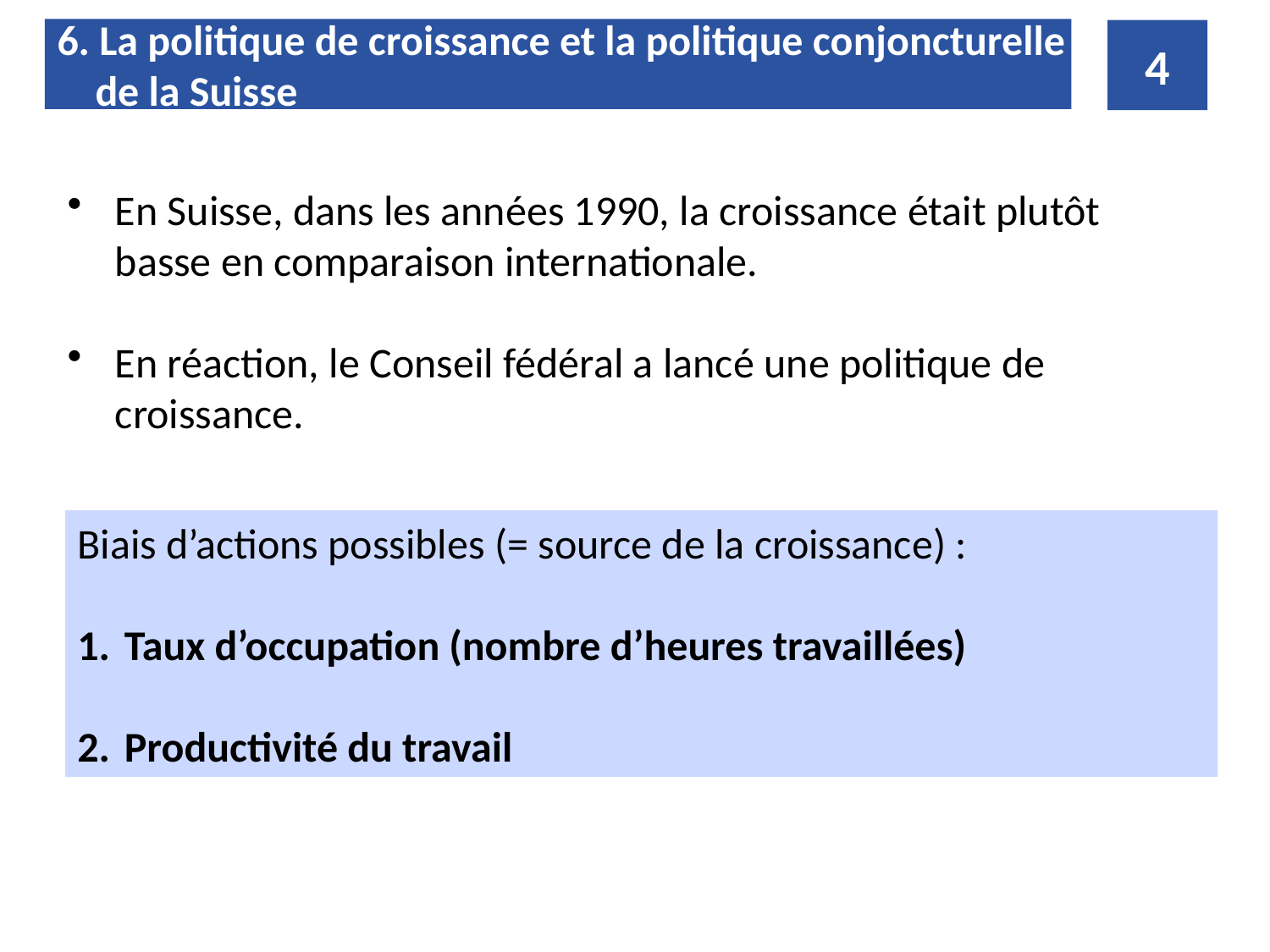

6. La politique de croissance et la politique conjoncturelle
    de la Suisse
4

En Suisse, dans les années 1990, la croissance était plutôt basse en comparaison internationale.

En réaction, le Conseil fédéral a lancé une politique de croissance.

Biais d’actions possibles (= source de la croissance) :

 Taux d’occupation (nombre d’heures travaillées)

 Productivité du travail